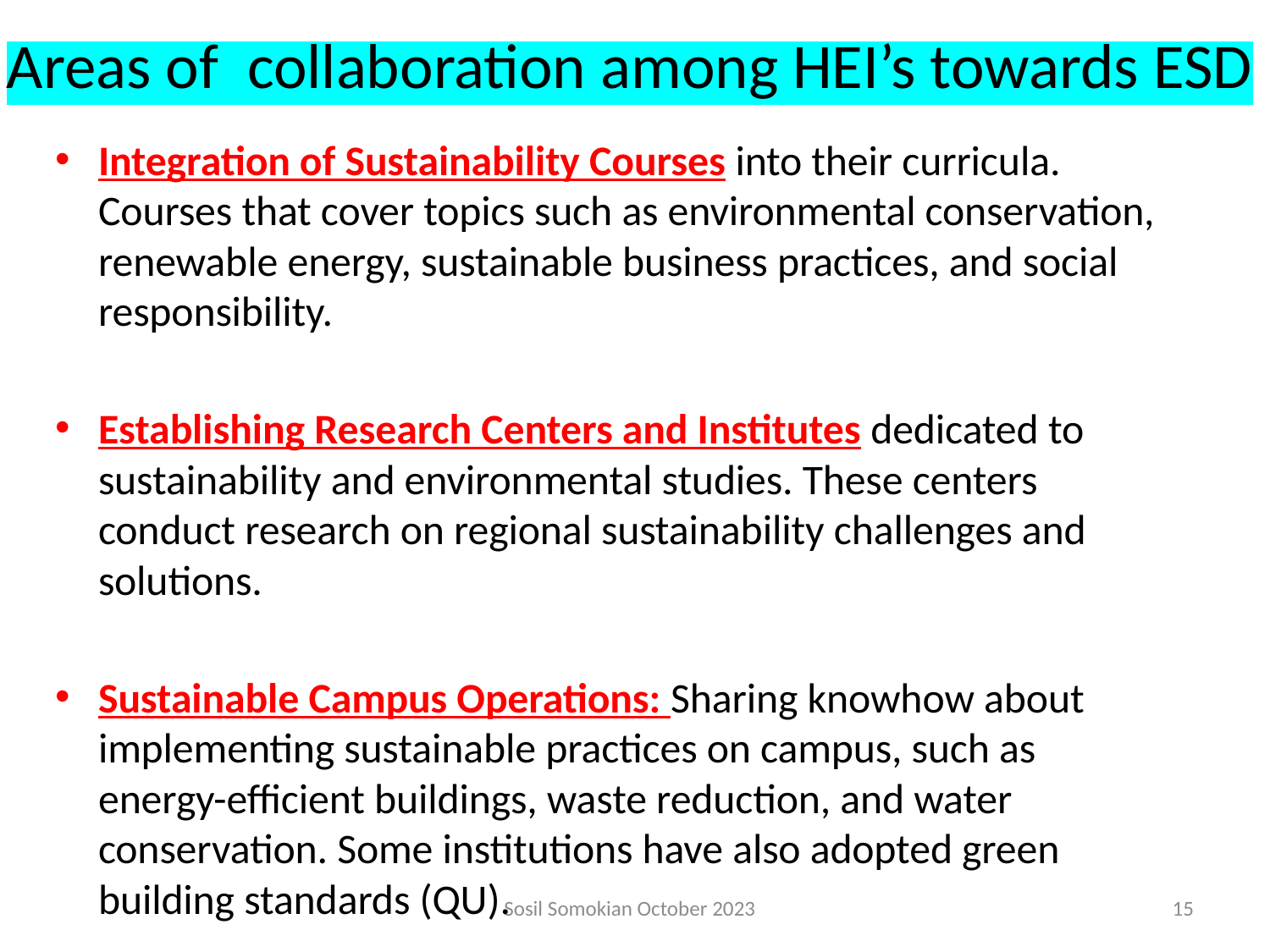

# Areas of  collaboration among HEI’s towards ESD
Integration of Sustainability Courses into their curricula. Courses that cover topics such as environmental conservation, renewable energy, sustainable business practices, and social responsibility.

Establishing Research Centers and Institutes dedicated to sustainability and environmental studies. These centers conduct research on regional sustainability challenges and solutions.

Sustainable Campus Operations: Sharing knowhow about implementing sustainable practices on campus, such as energy-efficient buildings, waste reduction, and water conservation. Some institutions have also adopted green building standards (QU).

Sosil Somokian October 2023
15